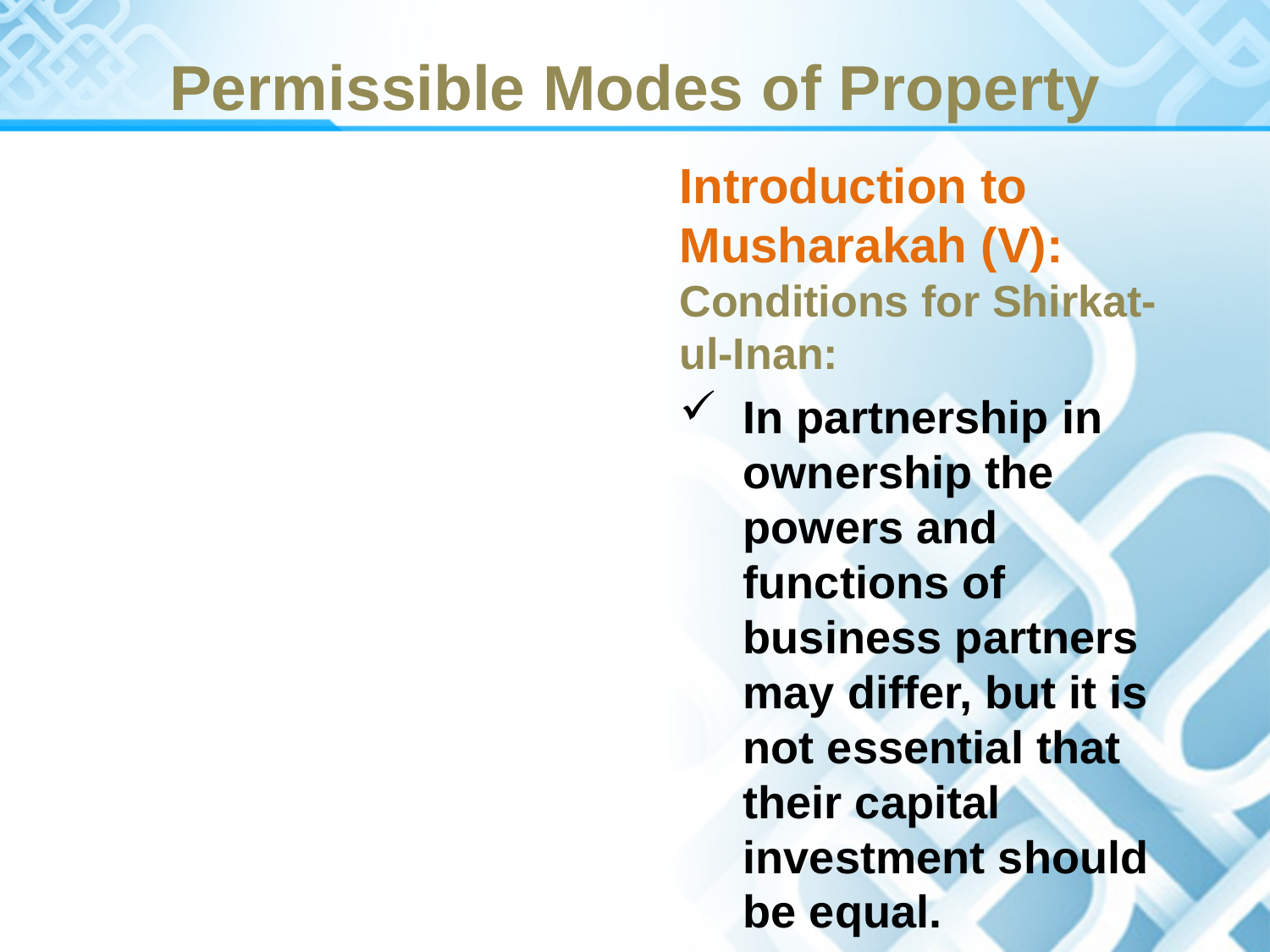

Permissible Modes of Property
Introduction to Musharakah (V): Conditions for Shirkat-ul-Inan:
In partnership in ownership the powers and functions of business partners may differ, but it is not essential that their capital investment should be equal.